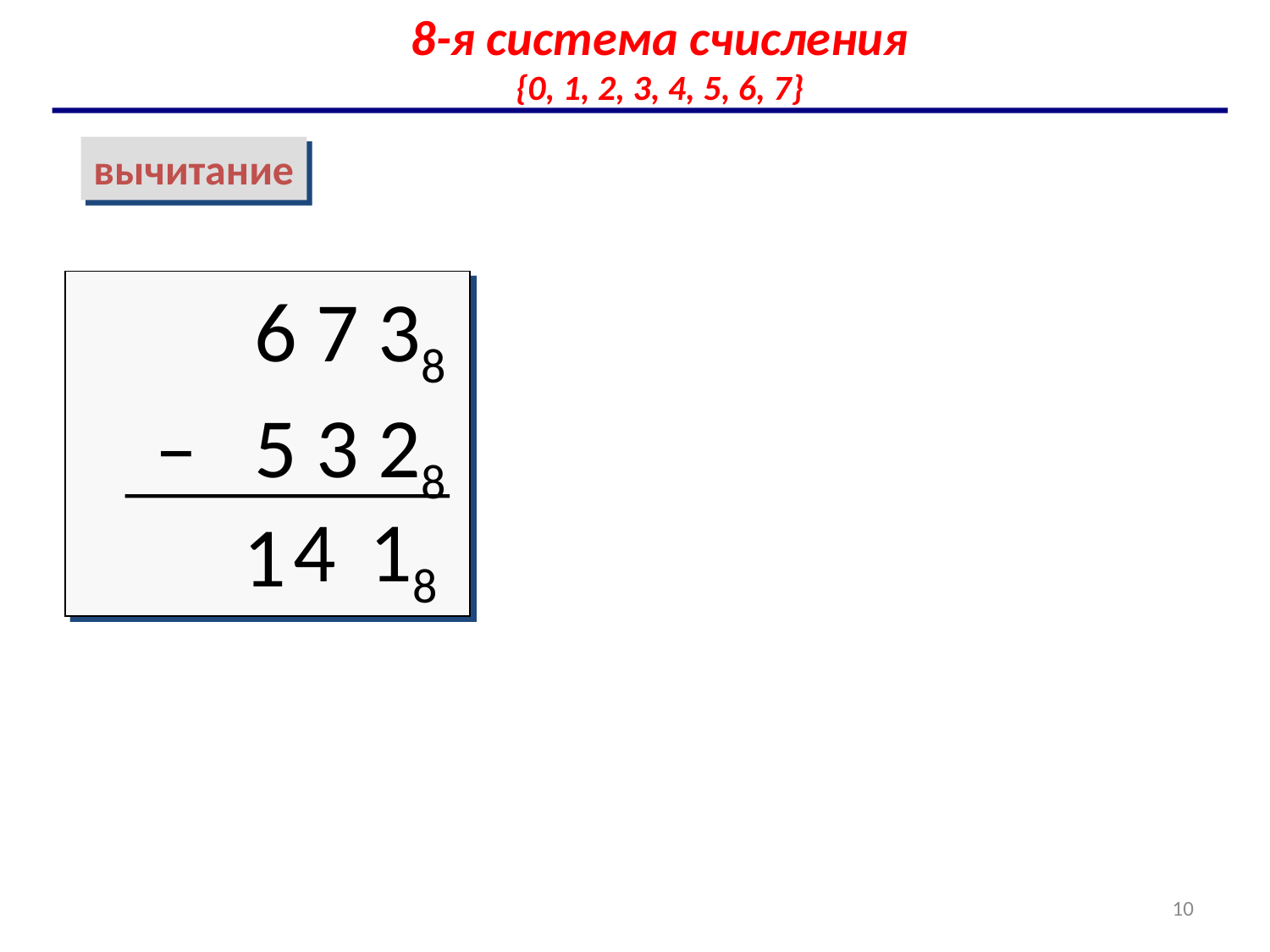

8-я система счисления
{0, 1, 2, 3, 4, 5, 6, 7}

вычитание
6 7 38
–   5 3 28
4
18
1

10